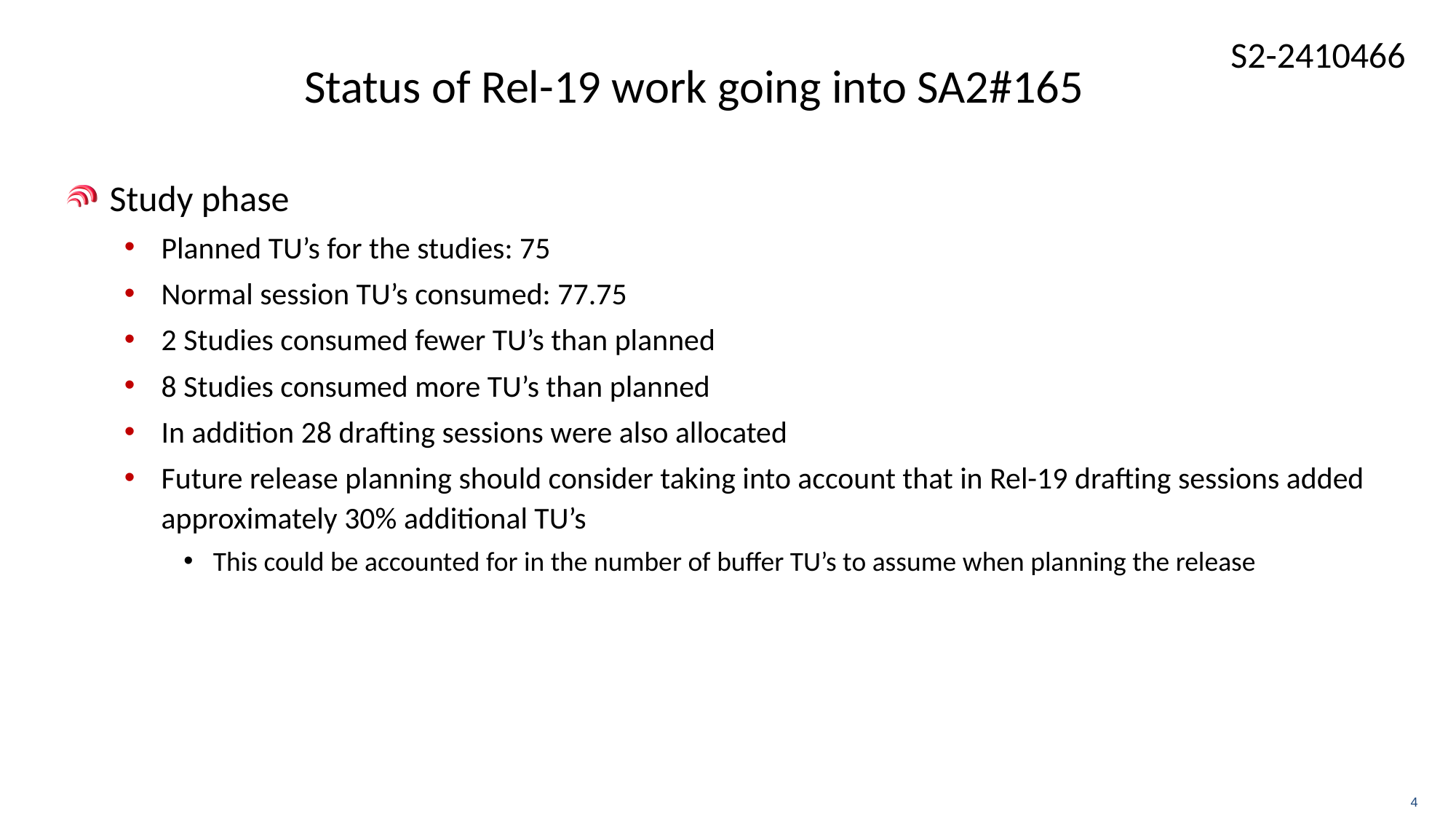

# Status of Rel-19 work going into SA2#165
Study phase
Planned TU’s for the studies: 75
Normal session TU’s consumed: 77.75
2 Studies consumed fewer TU’s than planned
8 Studies consumed more TU’s than planned
In addition 28 drafting sessions were also allocated
Future release planning should consider taking into account that in Rel-19 drafting sessions added approximately 30% additional TU’s
This could be accounted for in the number of buffer TU’s to assume when planning the release